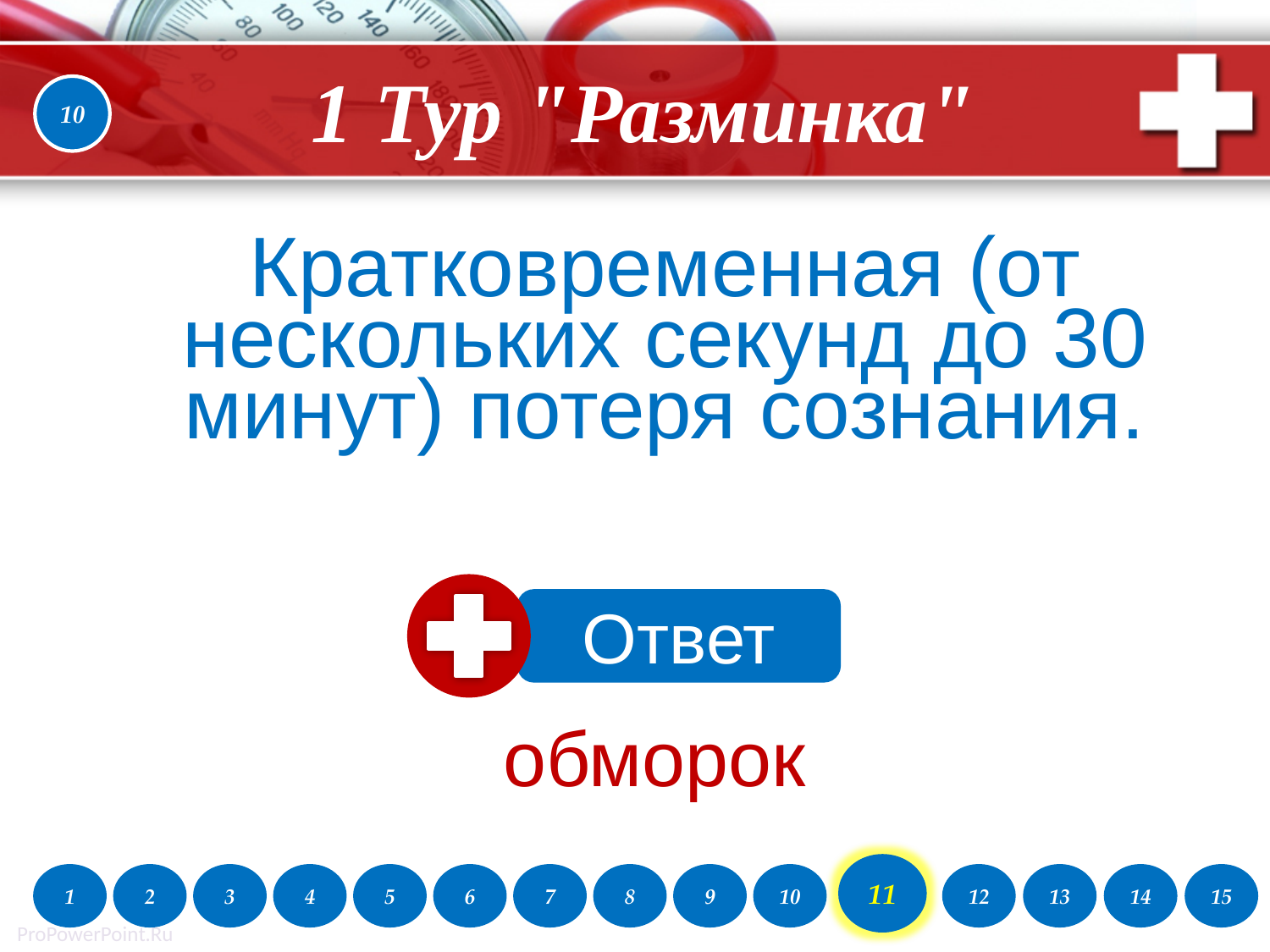

1 Тур "Разминка"
10
Кратковременная (от нескольких секунд до 30 минут) потеря сознания.

Ответ
обморок
11
1
2
3
4
5
6
7
8
9
10
12
13
14
15